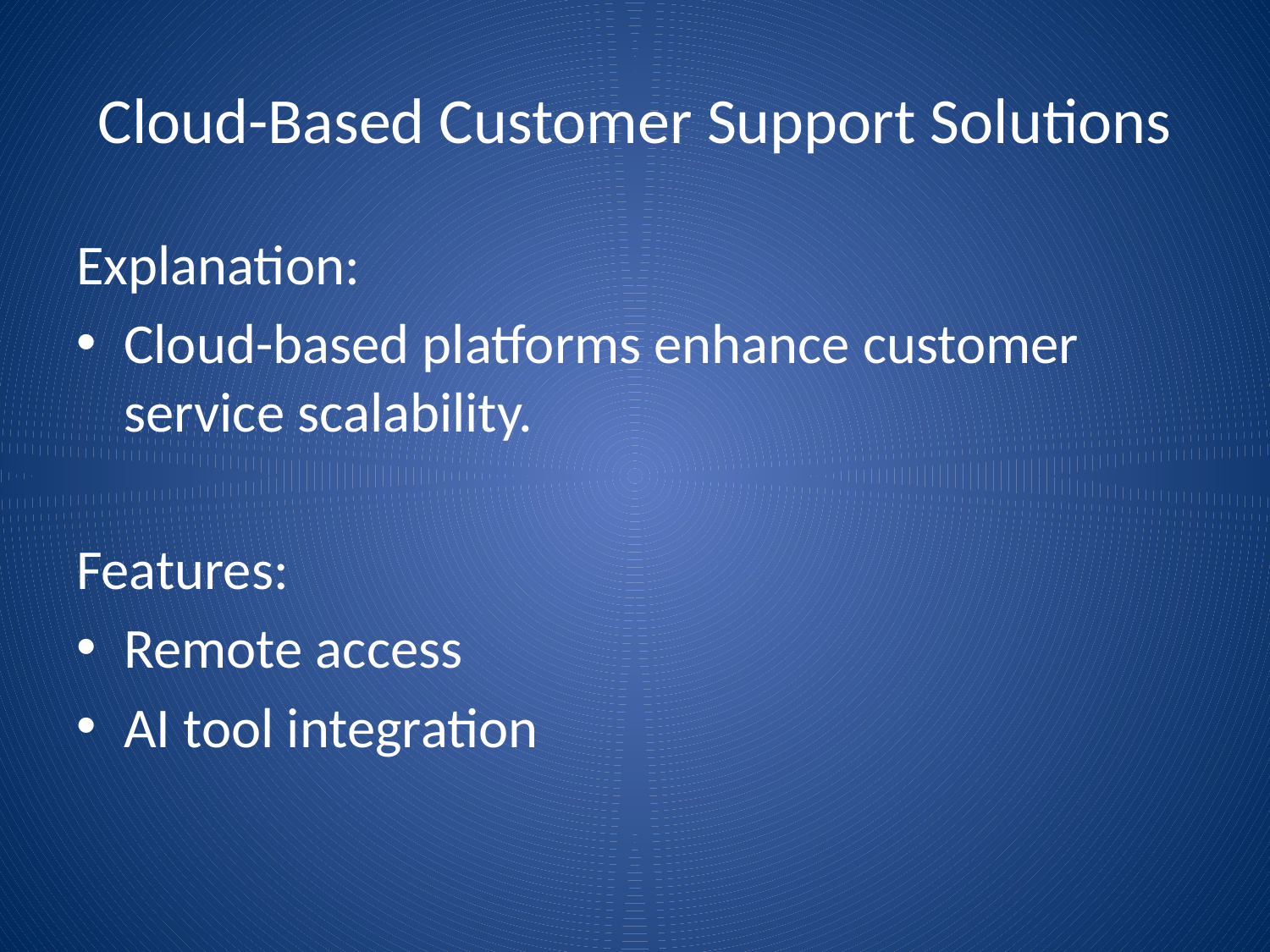

# Cloud-Based Customer Support Solutions
Explanation:
Cloud-based platforms enhance customer service scalability.

Features:
Remote access
AI tool integration